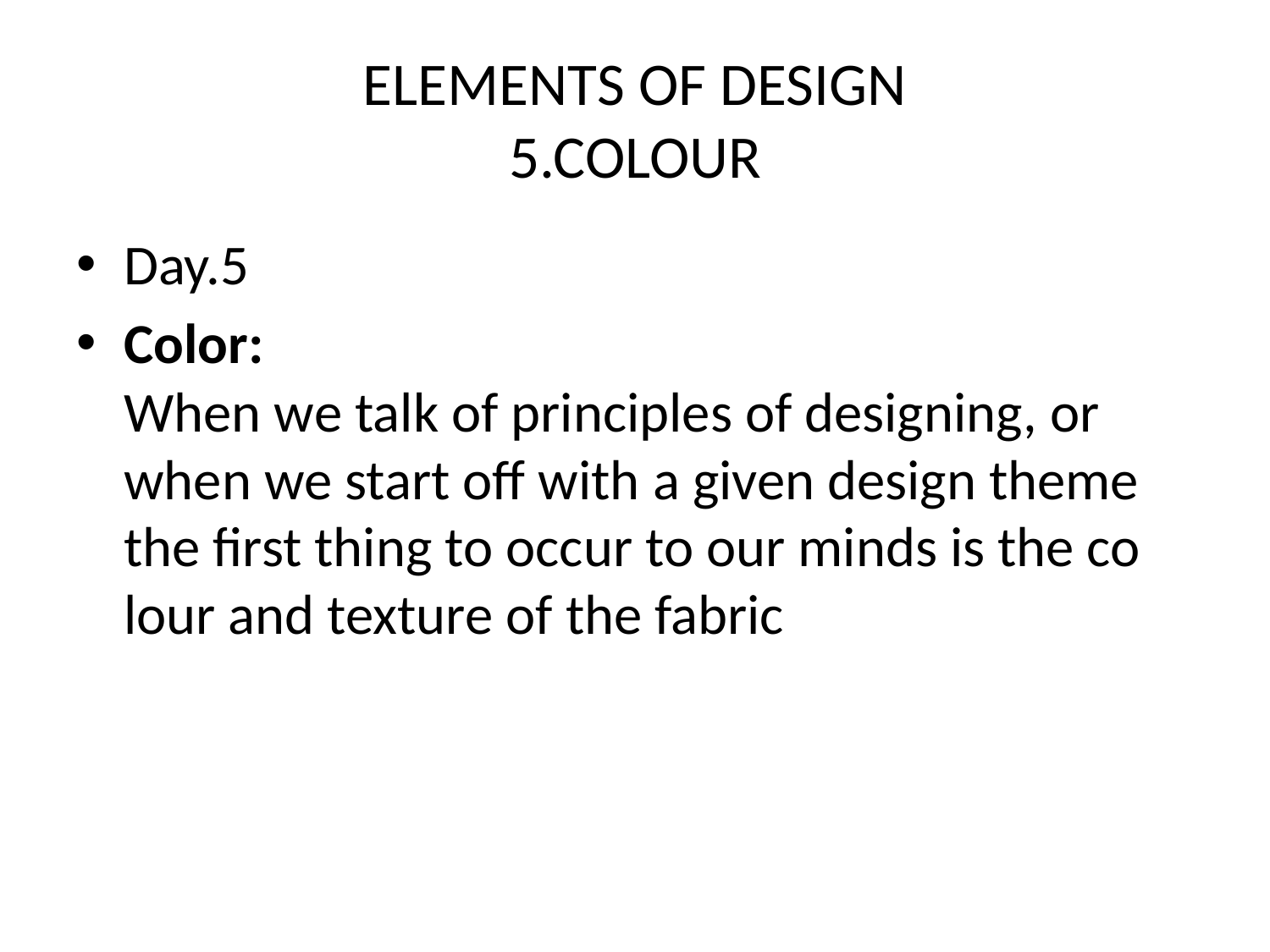

# ELEMENTS OF DESIGN 5.COLOUR
Day.5
Color:
When we talk of principles of designing, or when we start off with a given design theme the first thing to occur to our minds is the co lour and texture of the fabric